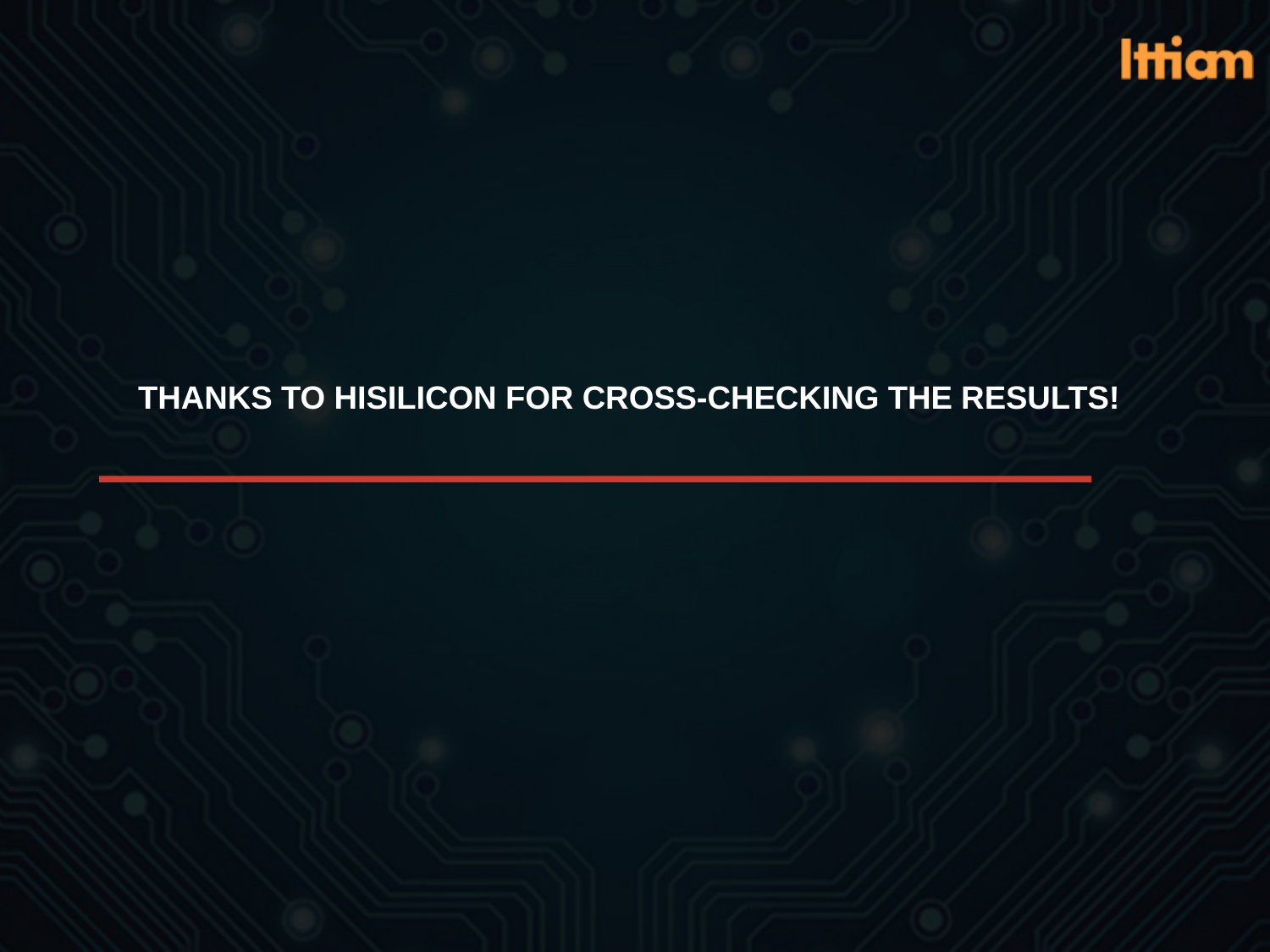

# THANKS TO HISILICON FOR CROSS-CHECKING THE RESULTS!